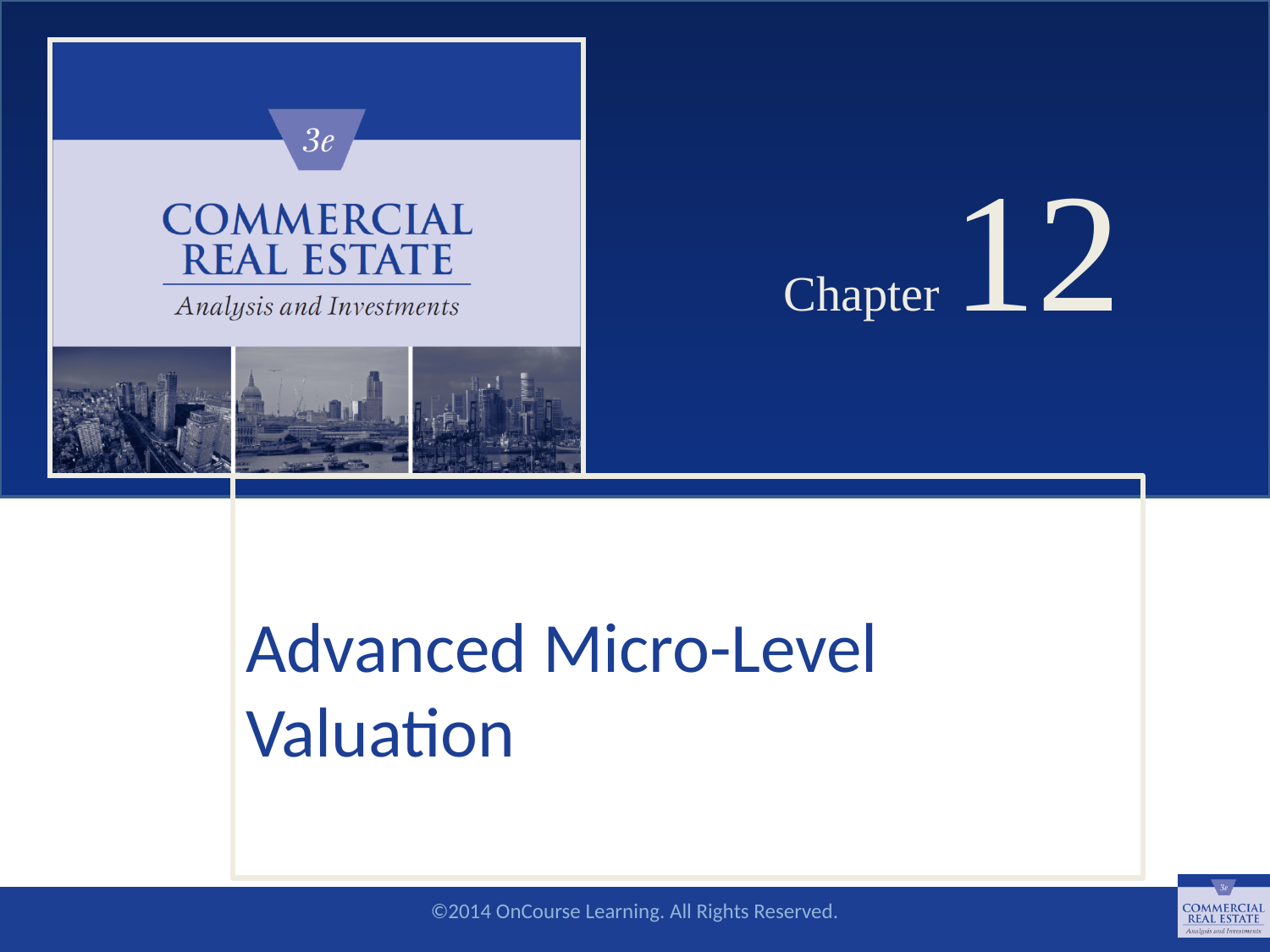

# Chapter 12
Advanced Micro-Level Valuation
SLIDE 1